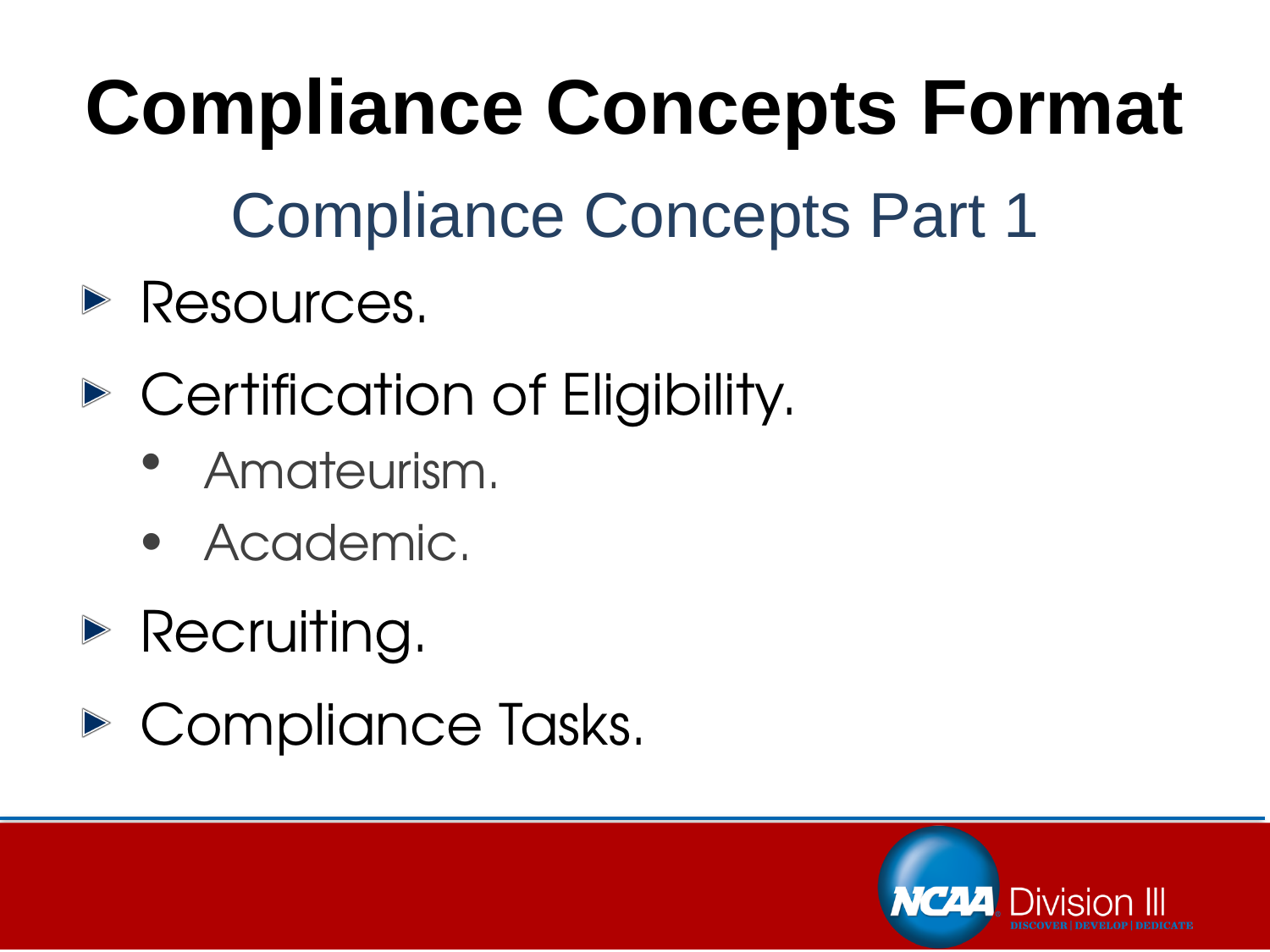

# Compliance Concepts Format
Compliance Concepts Part 1
Resources.

Certification of Eligibility.

Amateurism.

Academic.

Recruiting.

Compliance Tasks.